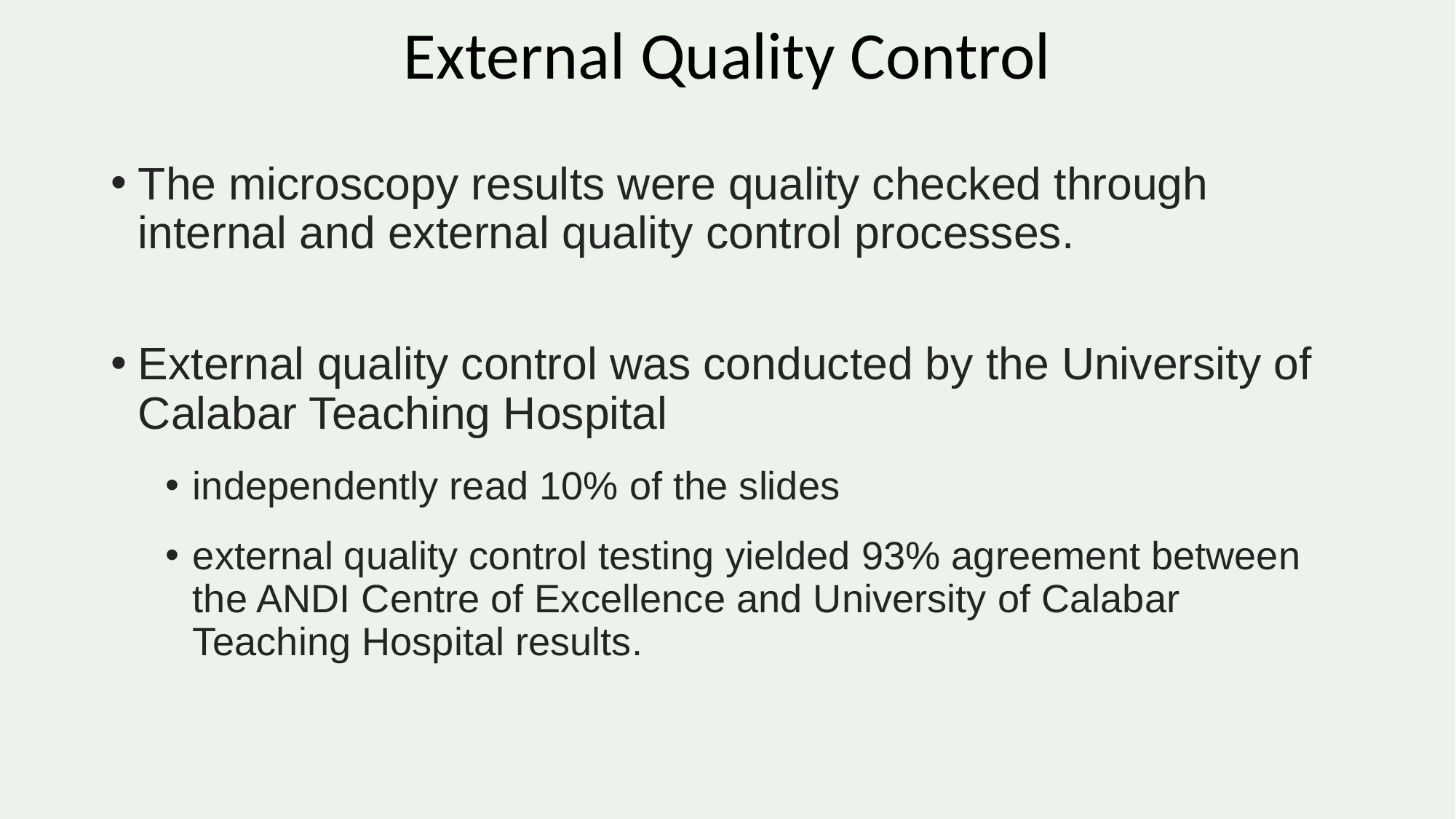

# External Quality Control
The microscopy results were quality checked through internal and external quality control processes.
External quality control was conducted by the University of Calabar Teaching Hospital
independently read 10% of the slides
external quality control testing yielded 93% agreement between the ANDI Centre of Excellence and University of Calabar Teaching Hospital results.